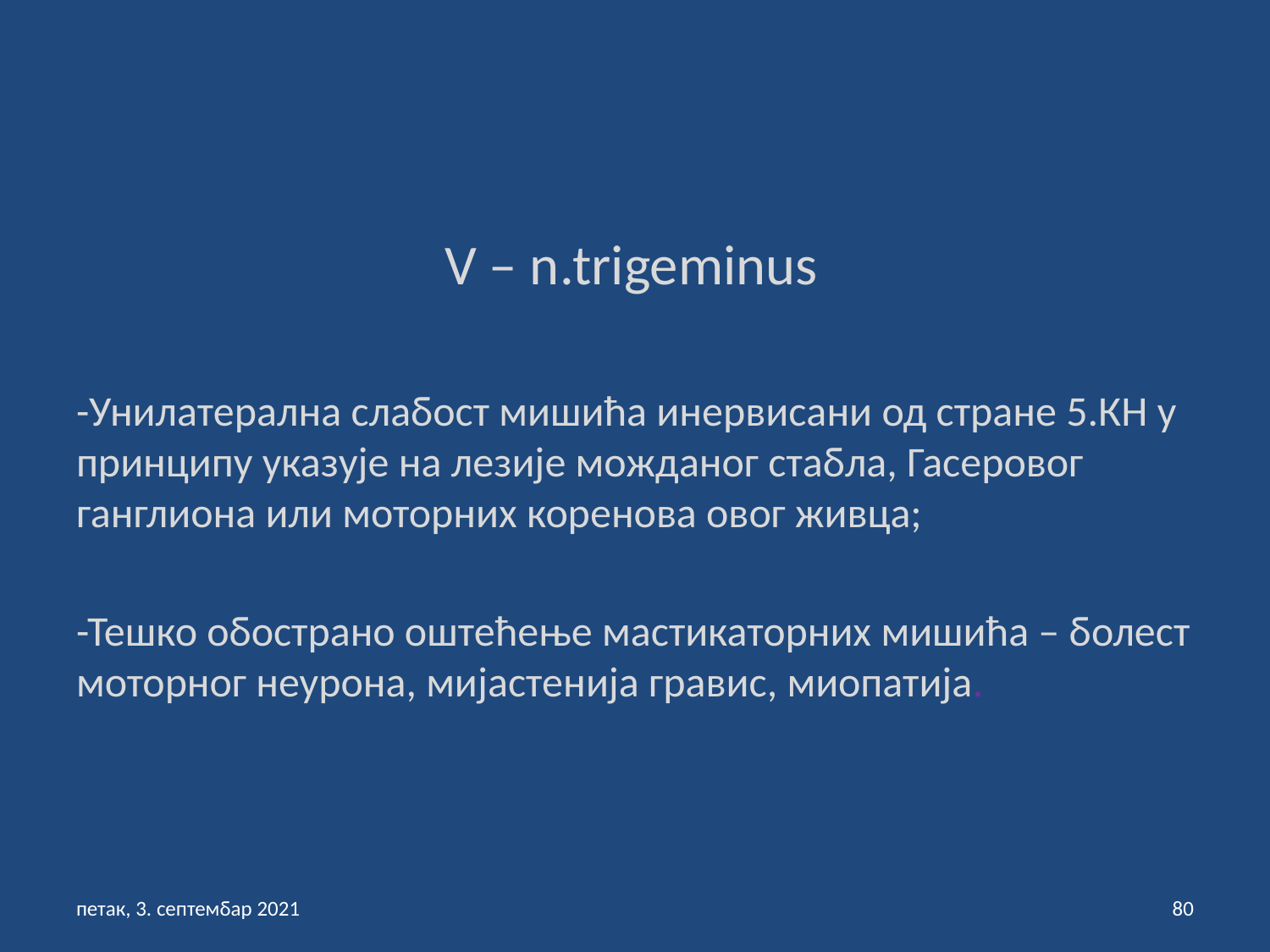

V – n.trigeminus

-Унилатерална слабост мишића инервисани од стране 5.КН у принципу указује на лезије можданог стабла, Гасеровог ганглиона или моторних коренова овог живца;

-Тешко обострано оштећење мастикаторних мишића – болест моторног неурона, мијастенија гравис, миопатија.
петак, 3. септембар 2021
80